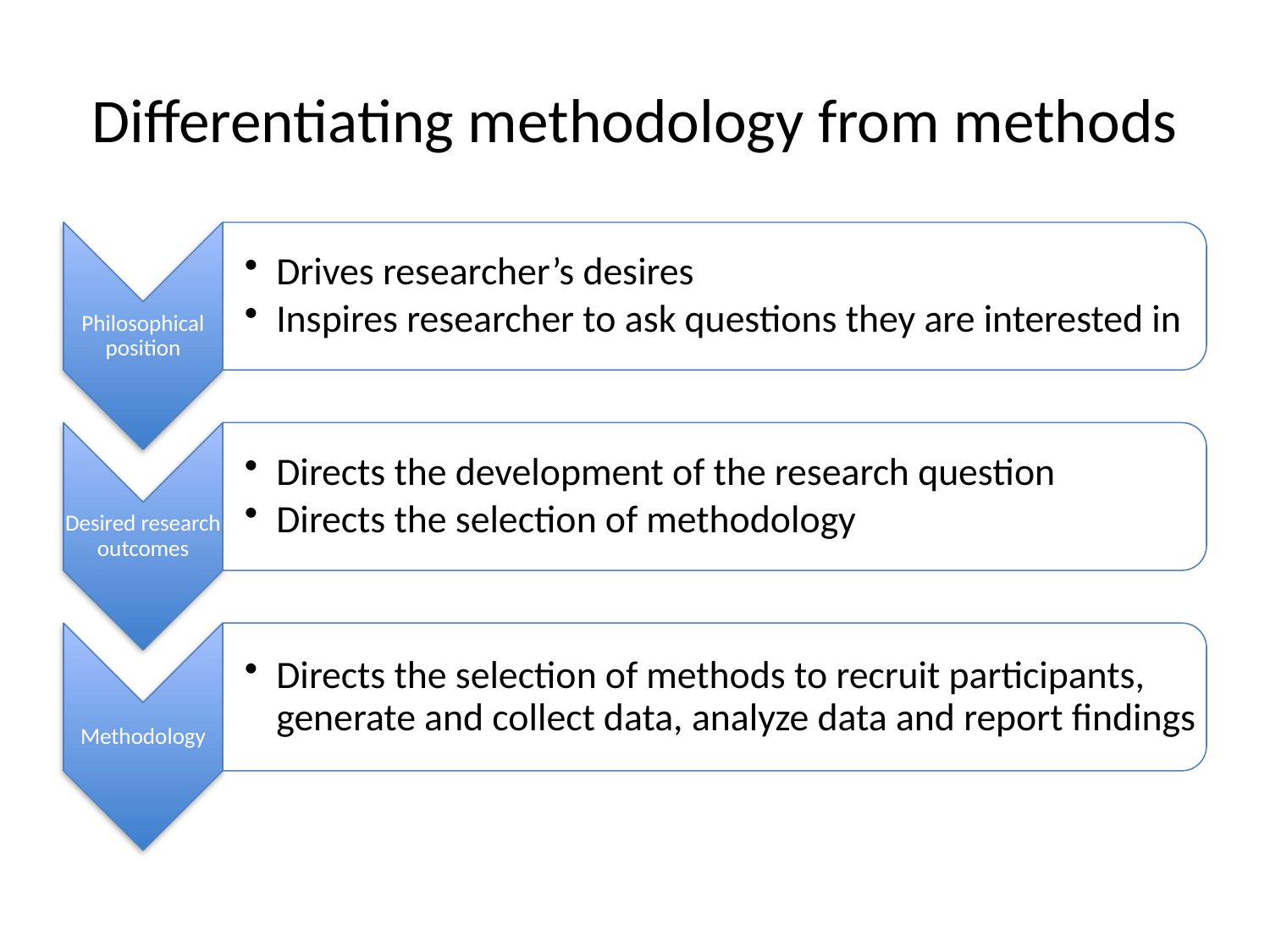

# Differentiating methodology from methods
Philosophical position
Drives researcher’s desires
Inspires researcher to ask questions they are interested in
Desired research outcomes
Directs the development of the research question
Directs the selection of methodology
Methodology
Directs the selection of methods to recruit participants, generate and collect data, analyze data and report findings